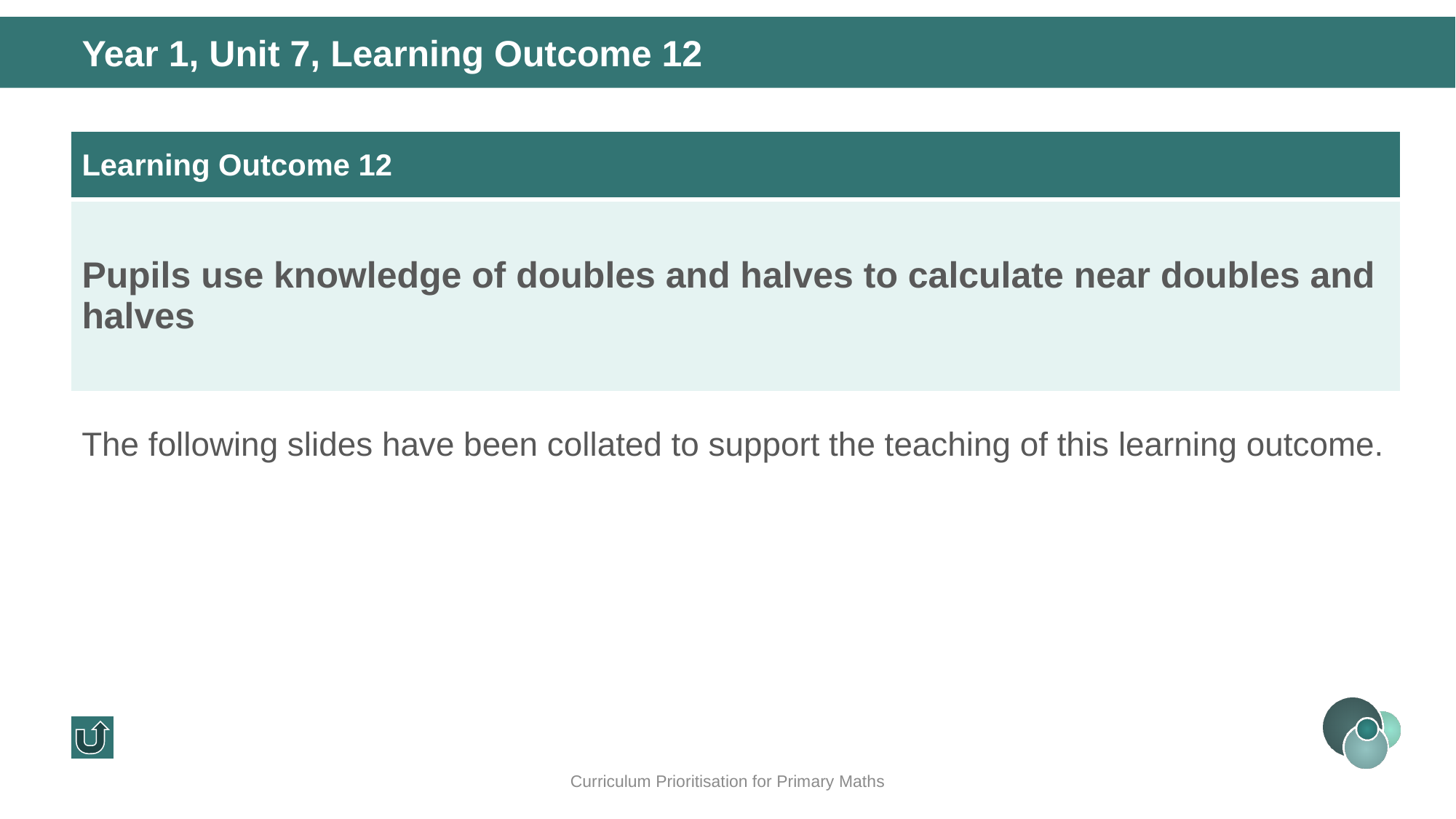

Year 1, Unit 7, Learning Outcome 12
| Learning Outcome 12 |
| --- |
| Pupils use knowledge of doubles and halves to calculate near doubles and halves |
The following slides have been collated to support the teaching of this learning outcome.

Curriculum Prioritisation for Primary Maths